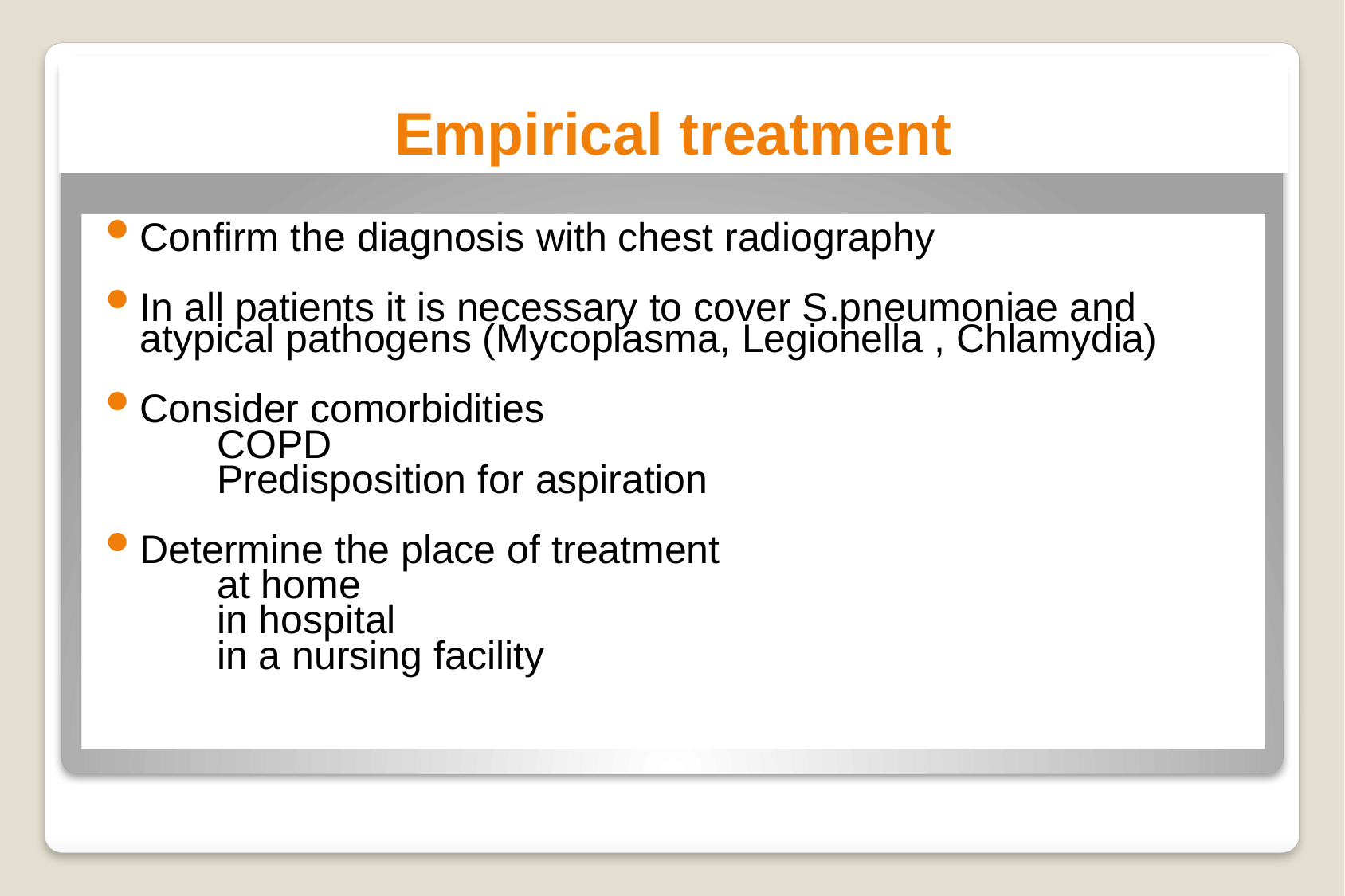

# Empirical treatment
Confirm the diagnosis with chest radiography

In all patients it is necessary to cover S.pneumoniae and atypical pathogens (Mycoplasma, Legionella , Chlamydia)

Consider comorbidities
          COPD
          Predisposition for aspiration

Determine the place of treatment
          at home
          in hospital
          in a nursing facility